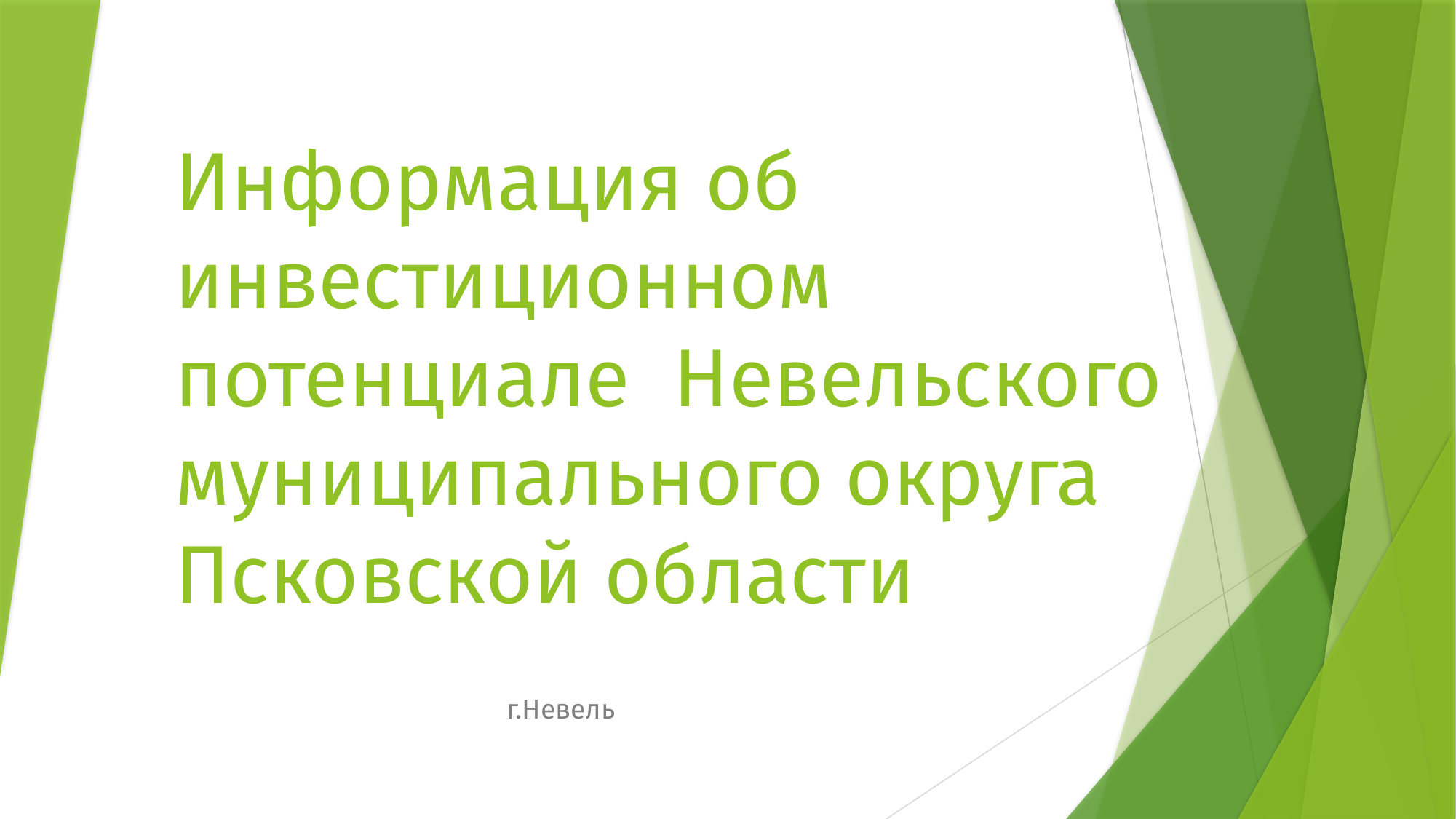

# Информация об инвестиционном потенциале  Невельского муниципального округа Псковской области
г.Невель